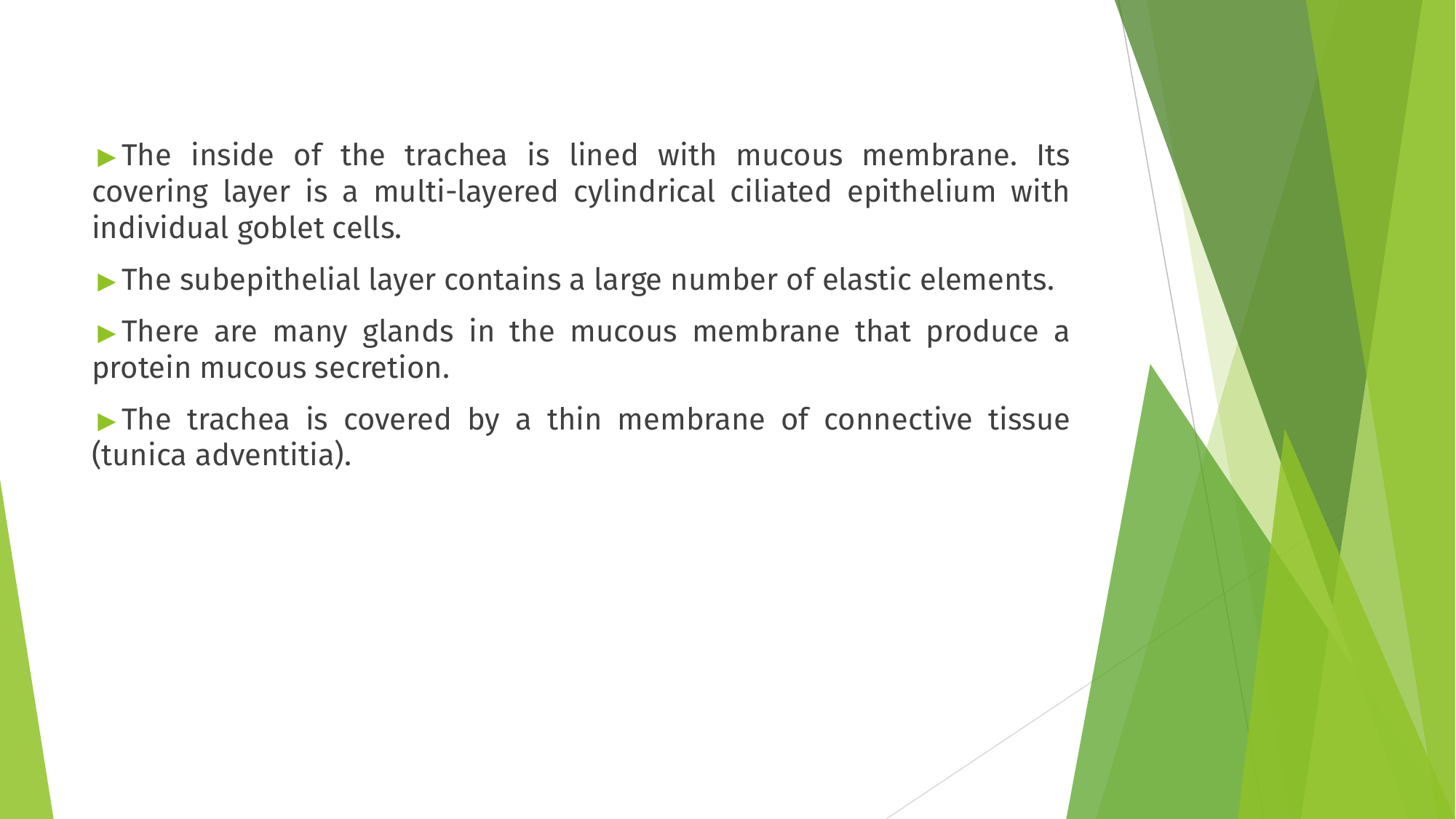

The inside of the trachea is lined with mucous membrane. Its covering layer is a multi-layered cylindrical ciliated epithelium with individual goblet cells.
The subepithelial layer contains a large number of elastic elements.
There are many glands in the mucous membrane that produce a protein mucous secretion.
The trachea is covered by a thin membrane of connective tissue (tunica adventitia).